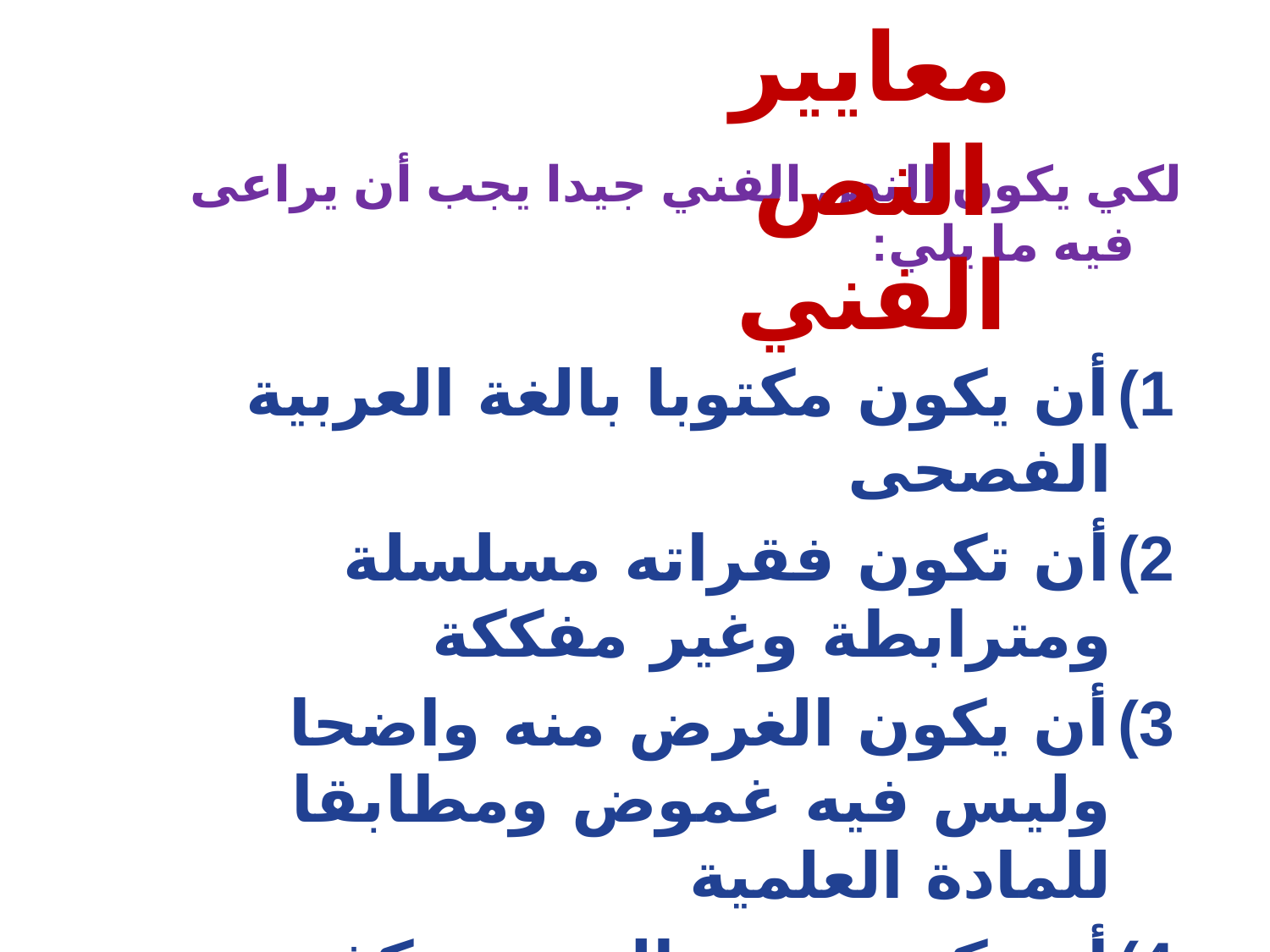

معايير النص الفني
لكي يكون النص الفني جيدا يجب أن يراعى فيه ما يلي:

أن يكون مكتوبا بالغة العربية الفصحى
أن تكون فقراته مسلسلة ومترابطة وغير مفككة
أن يكون الغرض منه واضحا وليس فيه غموض ومطابقا للمادة العلمية
أن تكون مدته الزمنية تكفي للوصول للهدف المطلوب من هذا النص
أن يراعى فيه أنه نص فني سمعي ويكون معدا لهذا الأساس